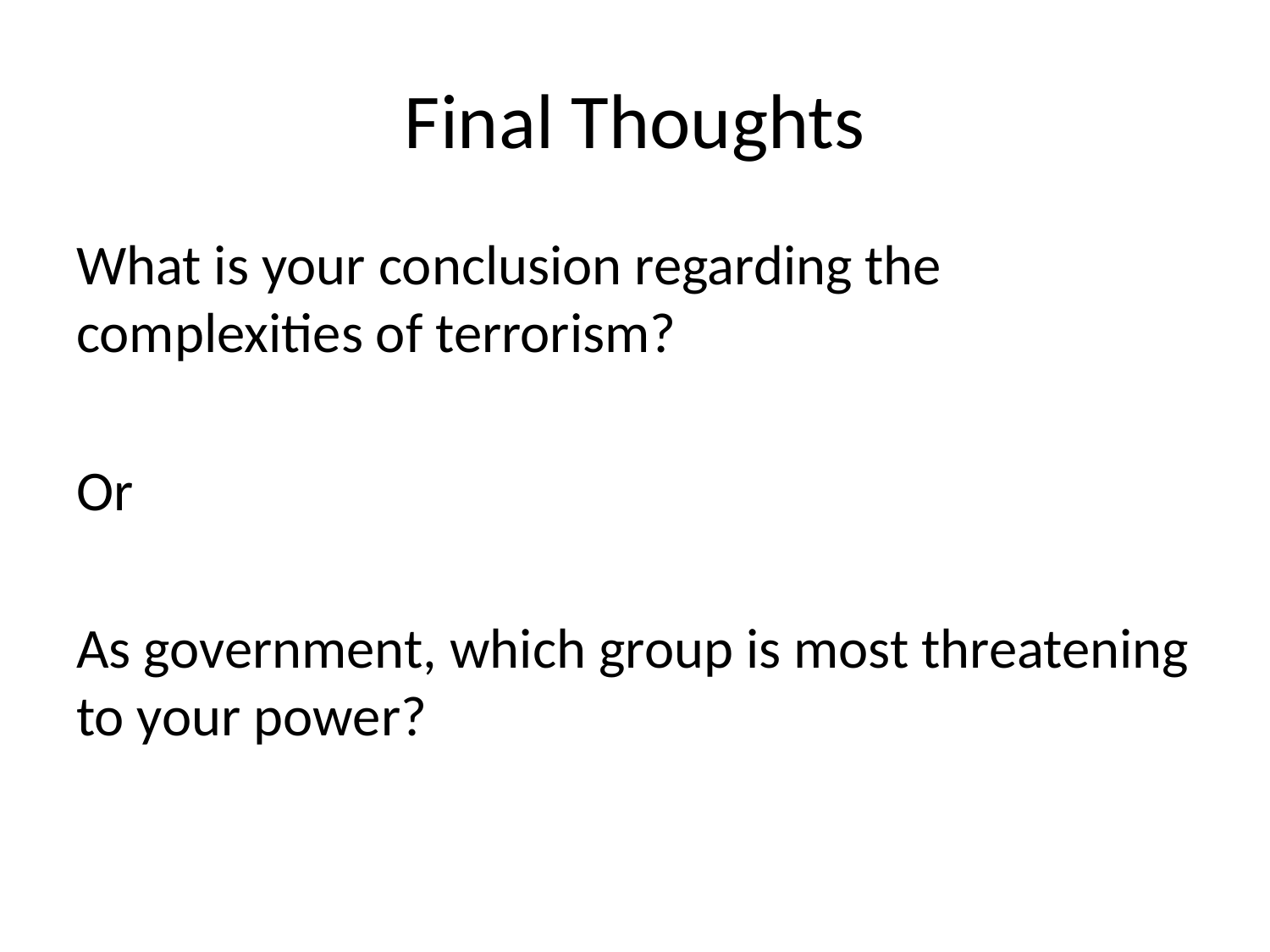

# Final Thoughts
What is your conclusion regarding the complexities of terrorism?

Or

As government, which group is most threatening to your power?